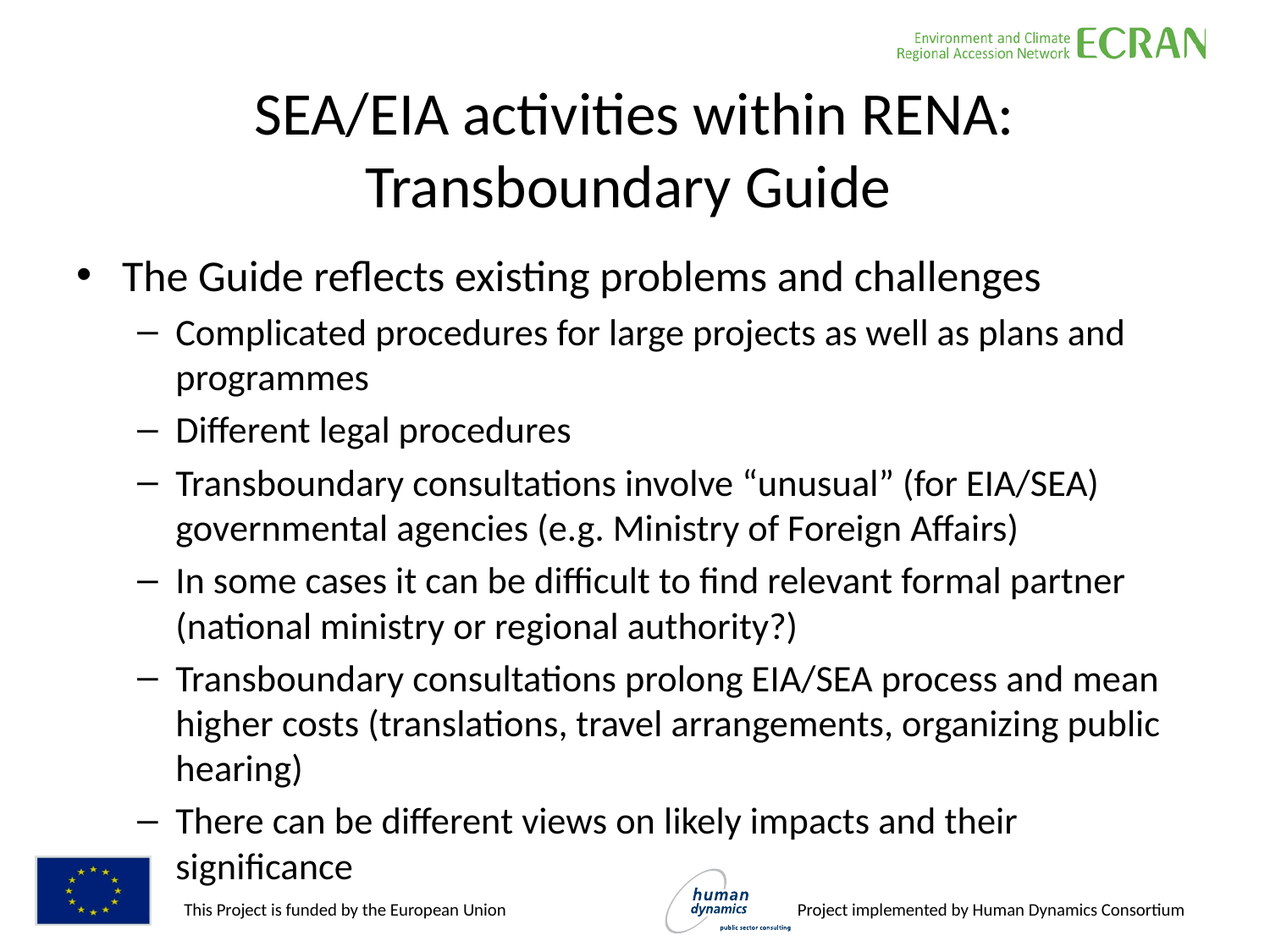

# SEA/EIA activities within RENA: Transboundary Guide
The Guide reflects existing problems and challenges
Complicated procedures for large projects as well as plans and programmes
Different legal procedures
Transboundary consultations involve “unusual” (for EIA/SEA) governmental agencies (e.g. Ministry of Foreign Affairs)
In some cases it can be difficult to find relevant formal partner (national ministry or regional authority?)
Transboundary consultations prolong EIA/SEA process and mean higher costs (translations, travel arrangements, organizing public hearing)
There can be different views on likely impacts and their significance